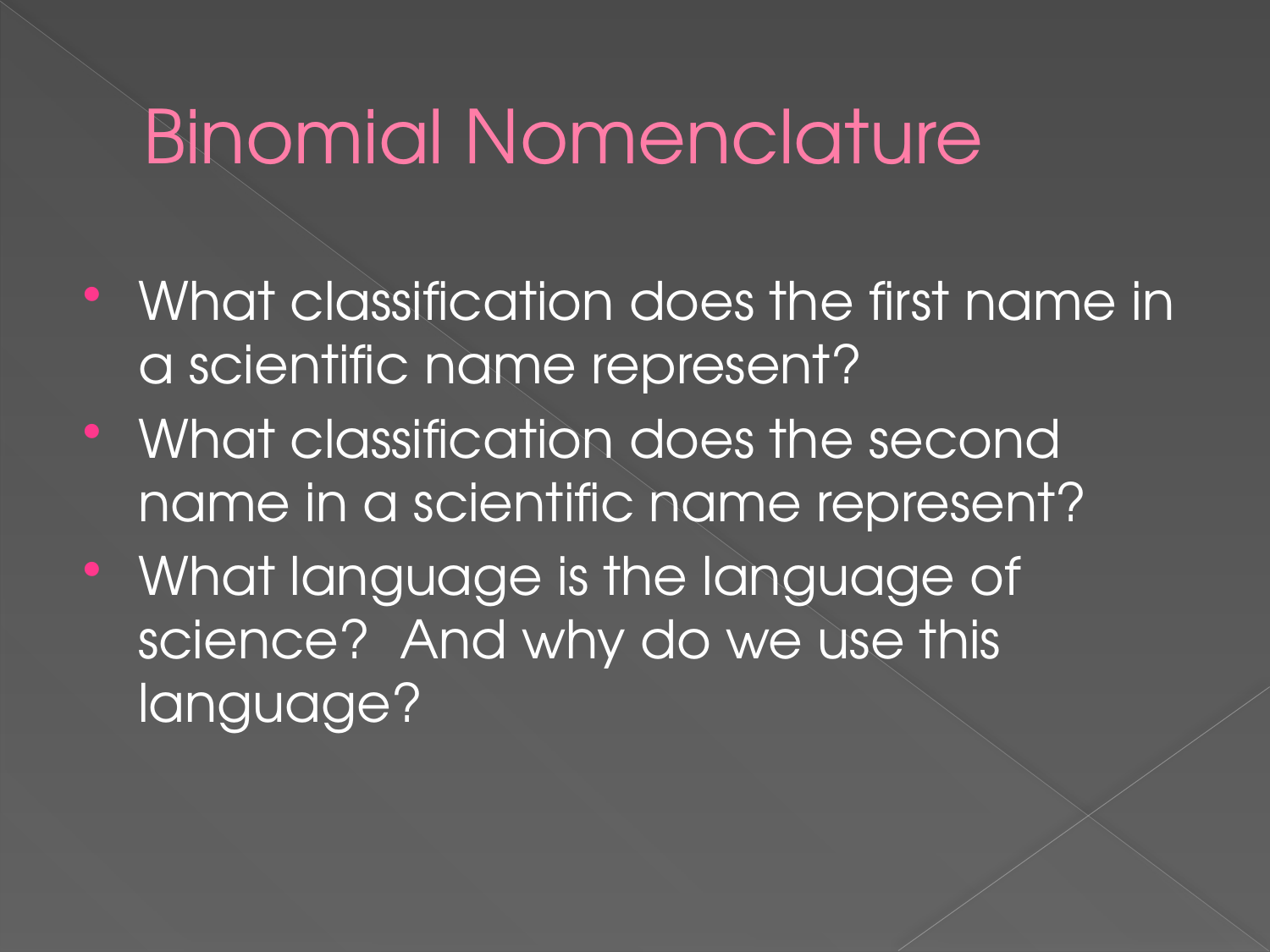

# Binomial Nomenclature
What classification does the first name in a scientific name represent?
What classification does the second name in a scientific name represent?
What language is the language of science?  And why do we use this language?